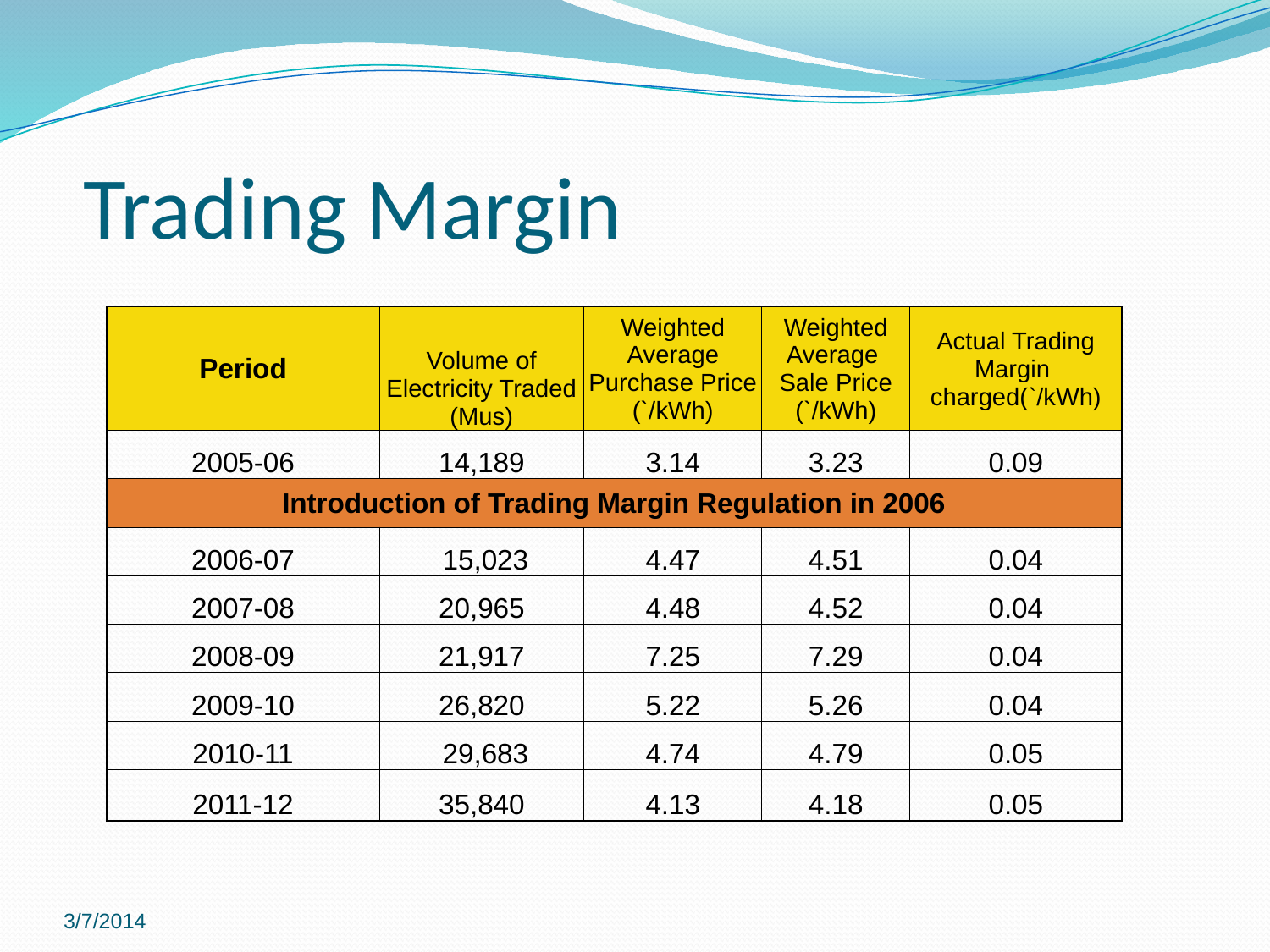

# Trading Margin
| Period | Volume of Electricity Traded (Mus) | Weighted Average Purchase Price (`/kWh) | Weighted Average Sale Price (`/kWh) | Actual Trading Margin charged(`/kWh) |
| --- | --- | --- | --- | --- |
| 2005-06 | 14,189 | 3.14 | 3.23 | 0.09 |
| Introduction of Trading Margin Regulation in 2006 |  |  |  |  |
| 2006-07 | 15,023 | 4.47 | 4.51 | 0.04 |
| 2007-08 | 20,965 | 4.48 | 4.52 | 0.04 |
| 2008-09 | 21,917 | 7.25 | 7.29 | 0.04 |
| 2009-10 | 26,820 | 5.22 | 5.26 | 0.04 |
| 2010-11 | 29,683 | 4.74 | 4.79 | 0.05 |
| 2011-12 | 35,840 | 4.13 | 4.18 | 0.05 |
3/7/2014